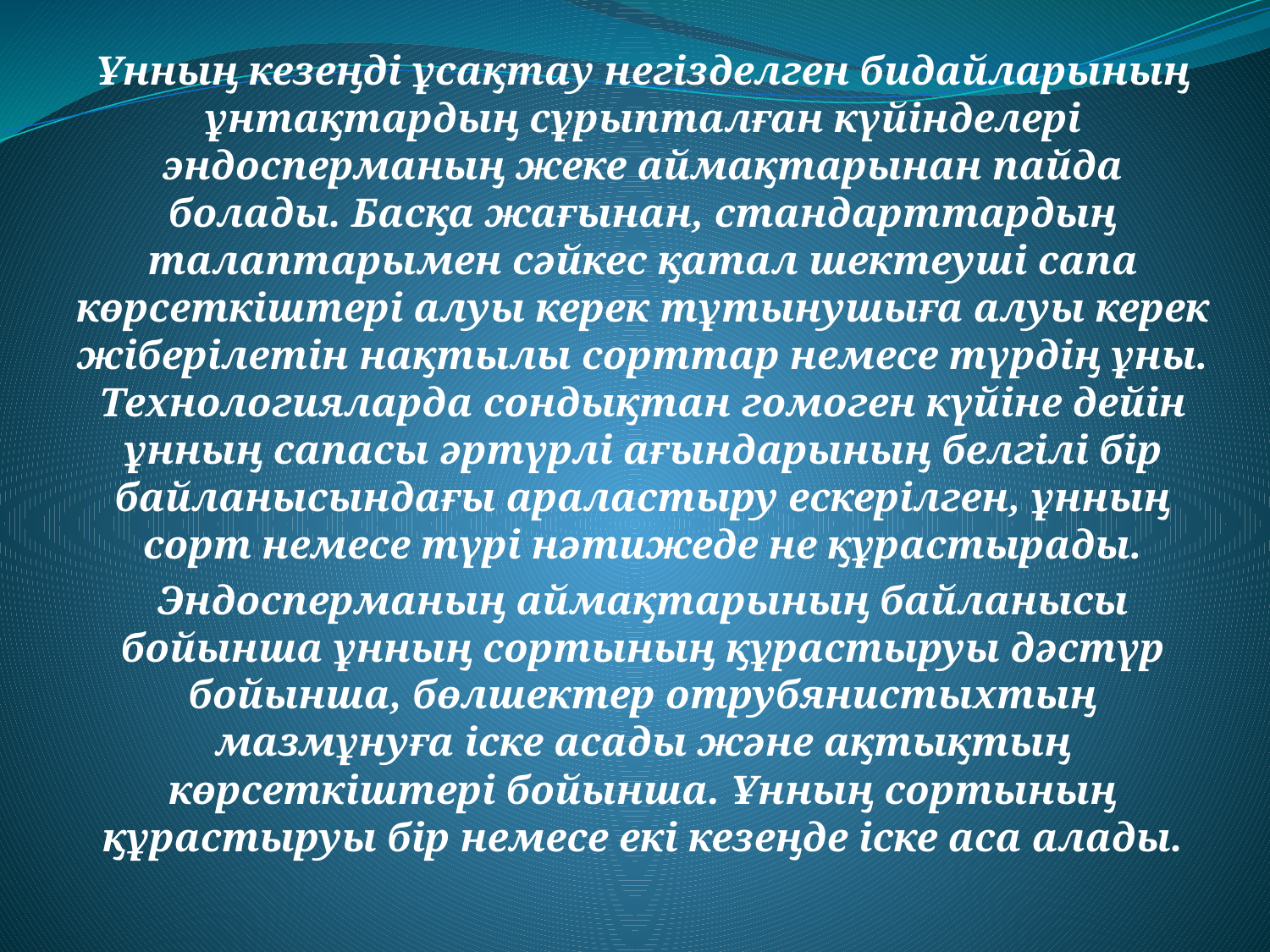

Ұнның кезеңдi ұсақтау негiзделген бидайларының ұнтақтардың сұрыпталған күйiнделерi эндосперманың жеке аймақтарынан пайда болады. Басқа жағынан, стандарттардың талаптарымен сәйкес қатал шектеушi сапа көрсеткiштерi алуы керек тұтынушыға алуы керек жiберiлетiн нақтылы сорттар немесе түрдiң ұны. Технологияларда сондықтан гомоген күйiне дейiн ұнның сапасы әртүрлi ағындарының белгiлi бiр байланысындағы араластыру ескерiлген, ұнның сорт немесе түрi нәтижеде не құрастырады.
Эндосперманың аймақтарының байланысы бойынша ұнның сортының құрастыруы дәстүр бойынша, бөлшектер отрубянистыхтың мазмұнуға iске асады және ақтықтың көрсеткiштерi бойынша. Ұнның сортының құрастыруы бiр немесе екi кезеңде iске аса алады.